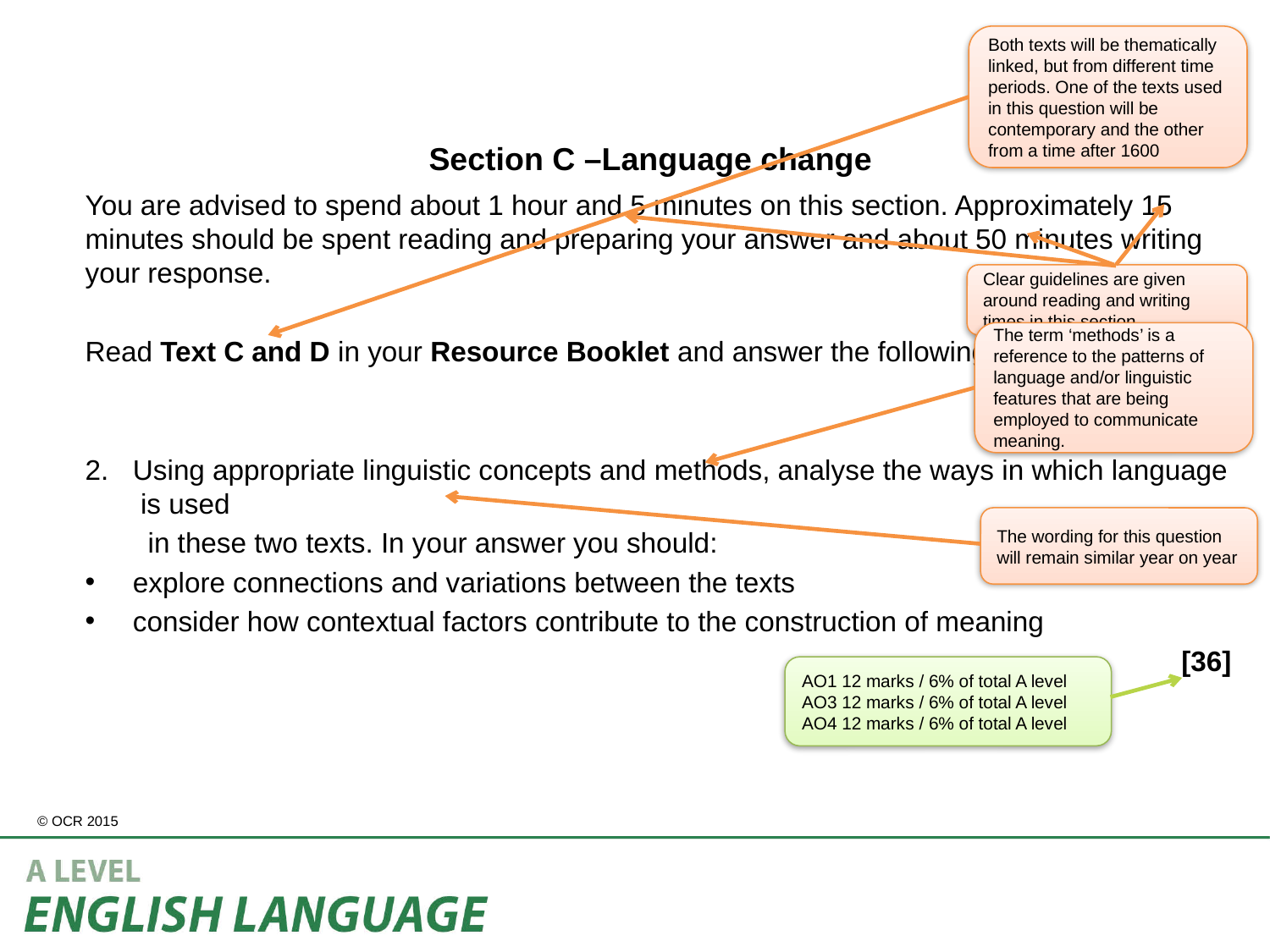

Both texts will be thematically linked, but from different time periods. One of the texts used in this question will be contemporary and the other from a time after 1600

Section C –Language change
You are advised to spend about 1 hour and 5 minutes on this section. Approximately 15 minutes should be spent reading and preparing your answer and about 50 minutes writing your response.

Read Text C and D in your Resource Booklet and answer the following question.

Using appropriate linguistic concepts and methods, analyse the ways in which language  is used
        in these two texts. In your answer you should:
explore connections and variations between the texts
consider how contextual factors contribute to the construction of meaning
 [36]
Clear guidelines are given around reading and writing times in this section.
The term ‘methods’ is a reference to the patterns of language and/or linguistic features that are being employed to communicate meaning.
The wording for this question will remain similar year on year

AO1 12 marks / 6% of total A level
AO3 12 marks / 6% of total A level
AO4 12 marks / 6% of total A level